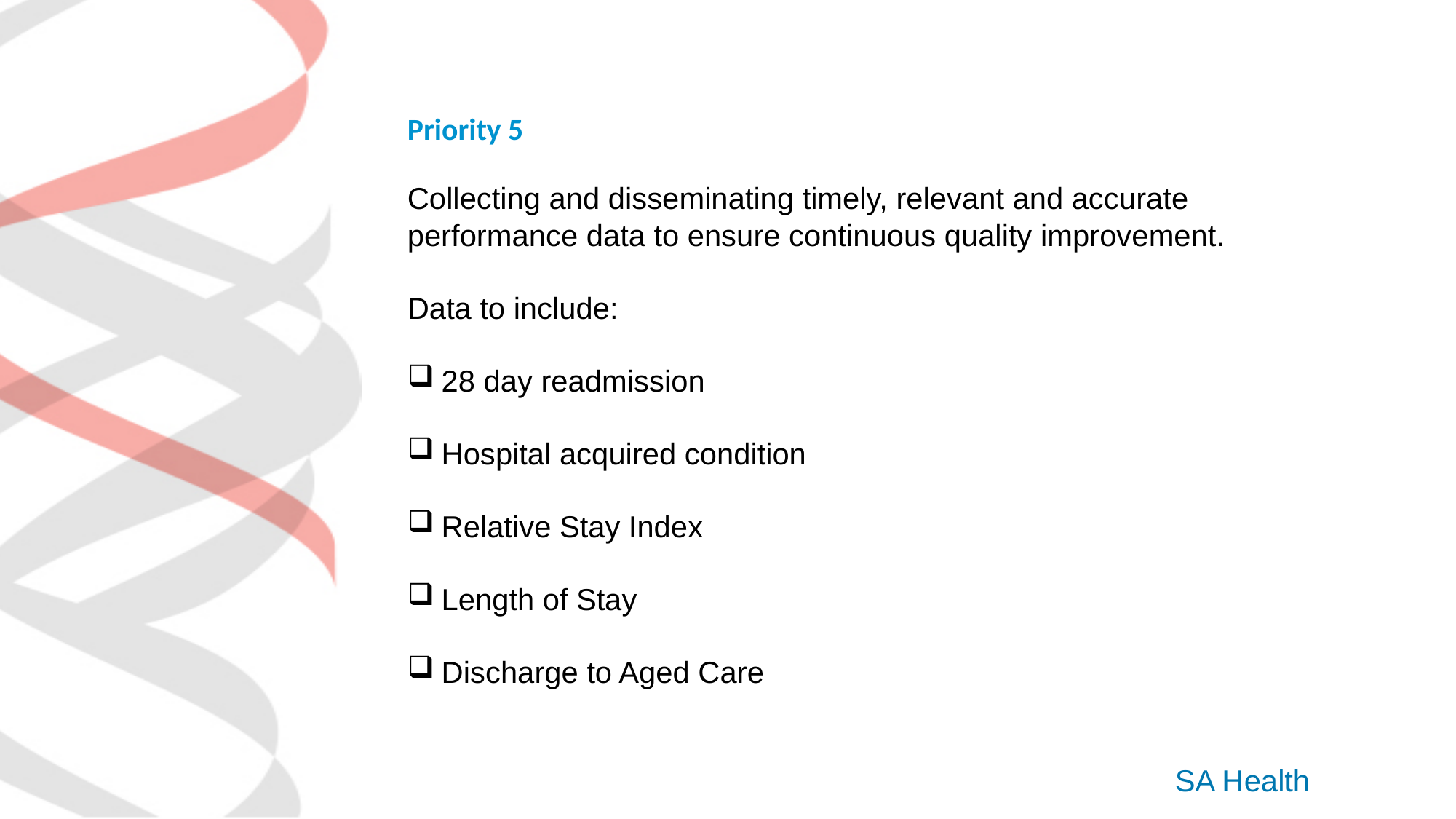

Priority 5

Collecting and disseminating timely, relevant and accurate performance data to ensure continuous quality improvement.

Data to include:

28 day readmission

Hospital acquired condition

Relative Stay Index

Length of Stay

Discharge to Aged Care